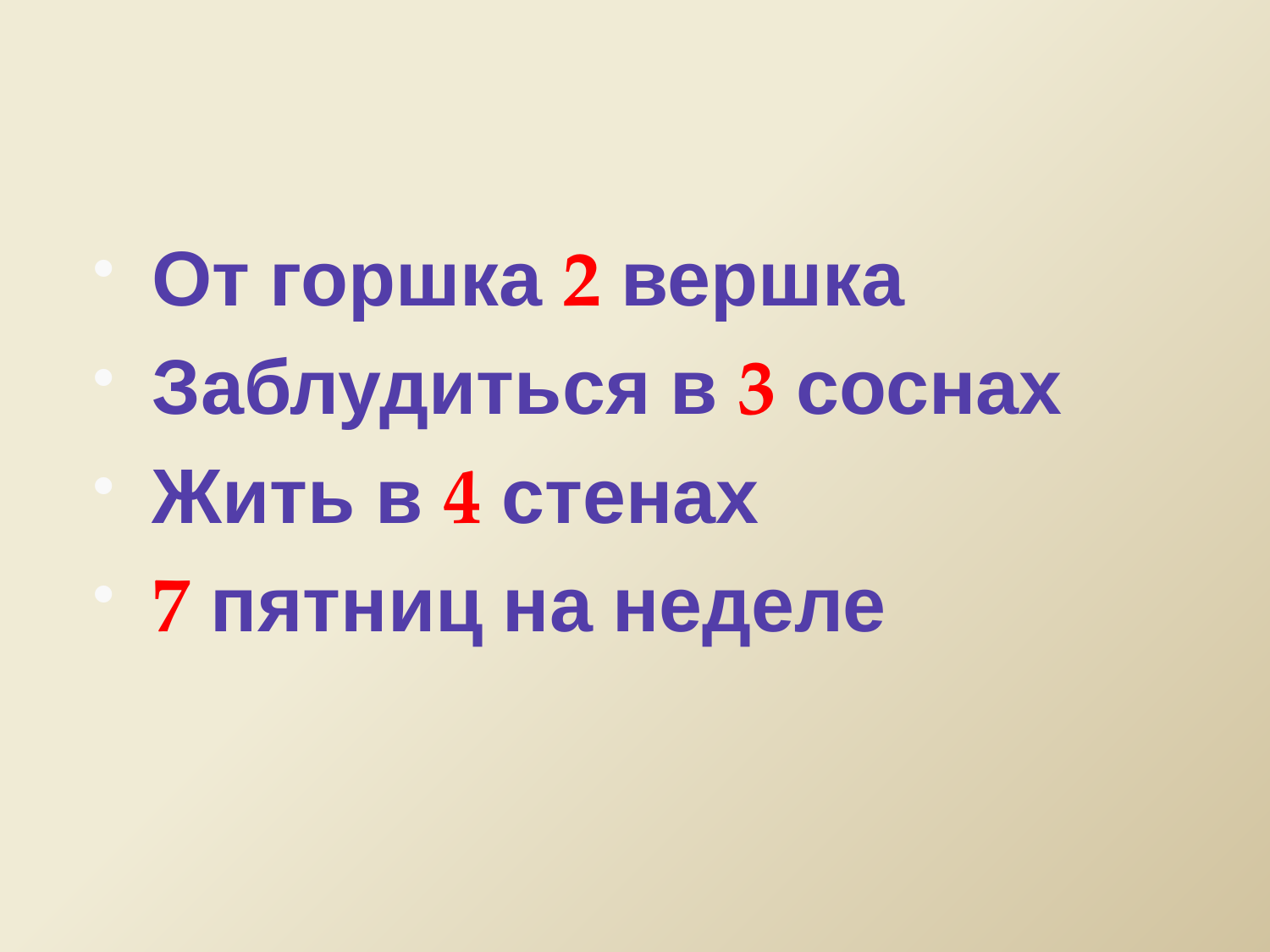

#
От горшка 2 вершка
Заблудиться в 3 соснах
Жить в 4 стенах
7 пятниц на неделе